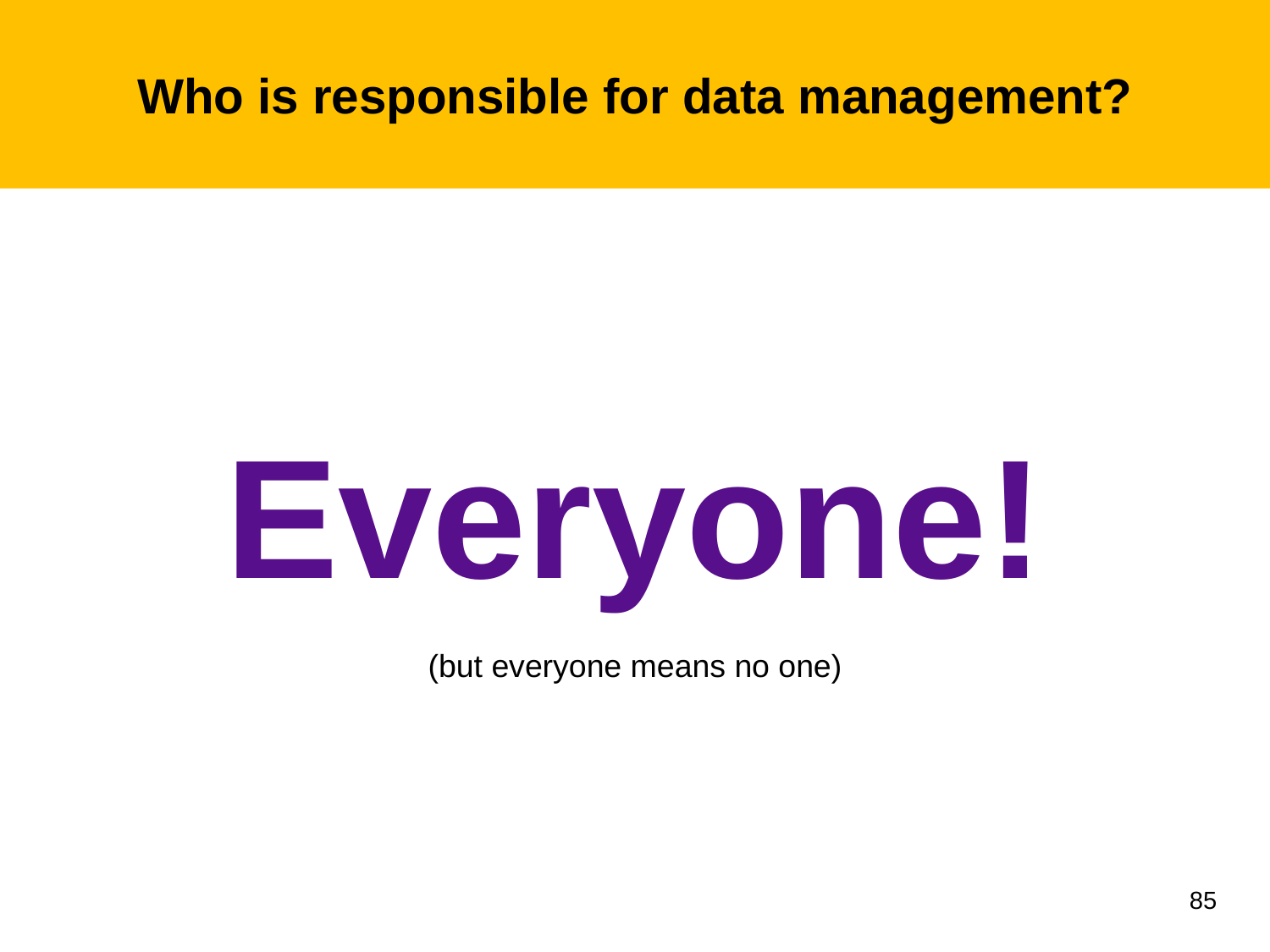

# Who is responsible for data management?

Everyone!

(but everyone means no one)
85